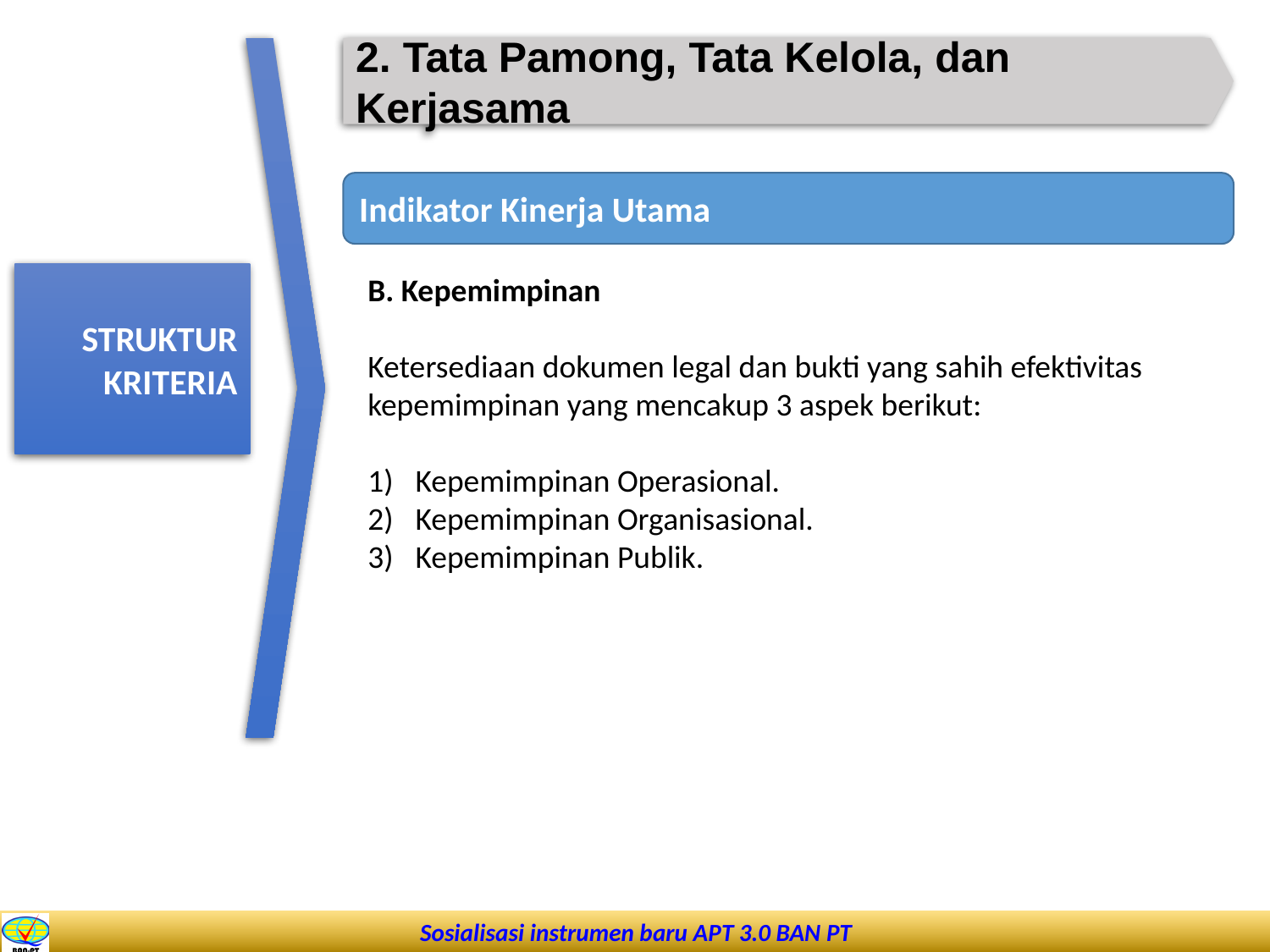

2. Tata Pamong, Tata Kelola, dan Kerjasama

Indikator Kinerja Utama
STRUKTUR KRITERIA
B. Kepemimpinan

Ketersediaan dokumen legal dan bukti yang sahih efektivitas kepemimpinan yang mencakup 3 aspek berikut:

Kepemimpinan Operasional.
Kepemimpinan Organisasional.
Kepemimpinan Publik.